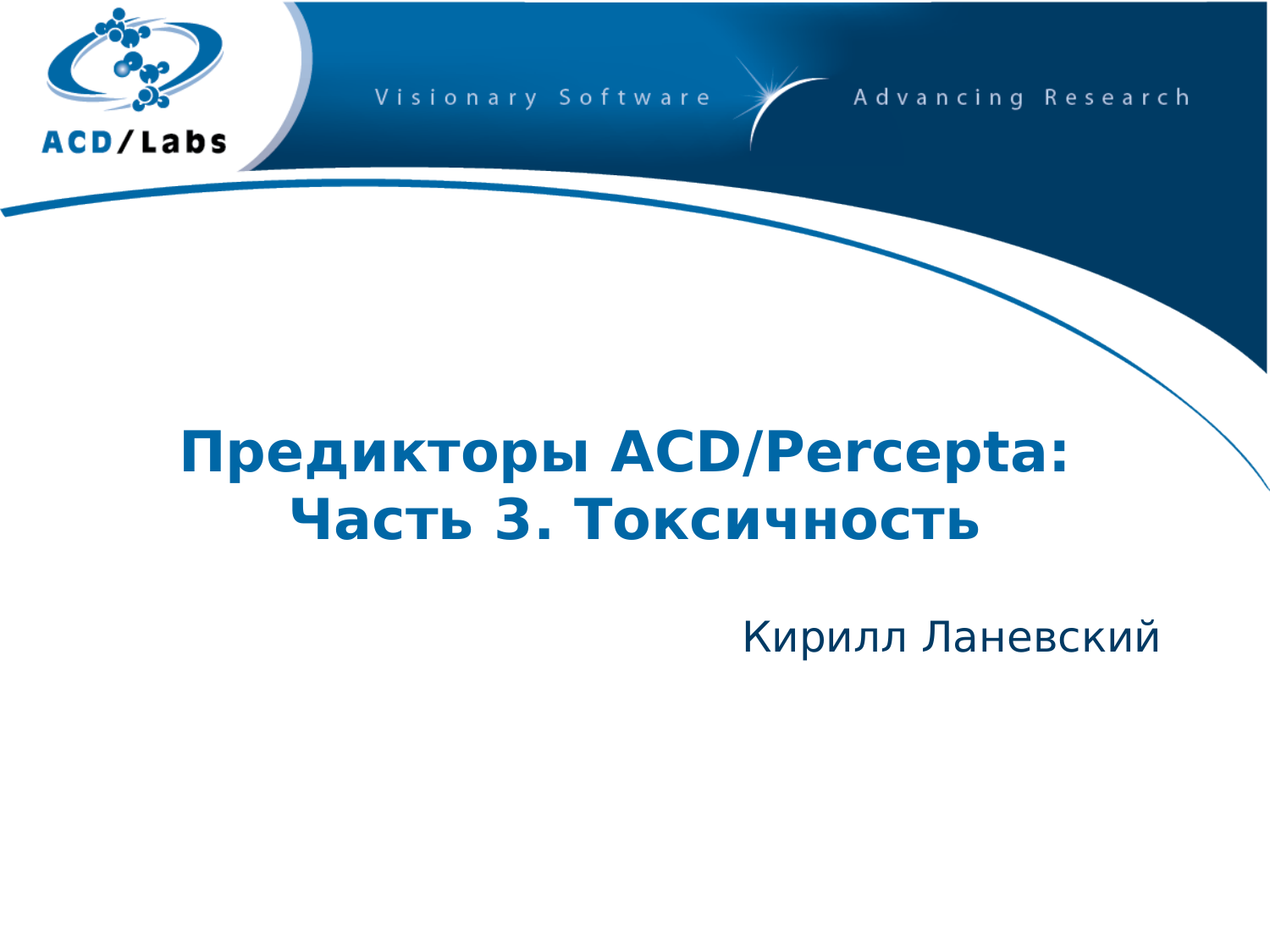

# Предикторы ACD/Percepta: Часть 3. Токсичность
Кирилл Ланевский